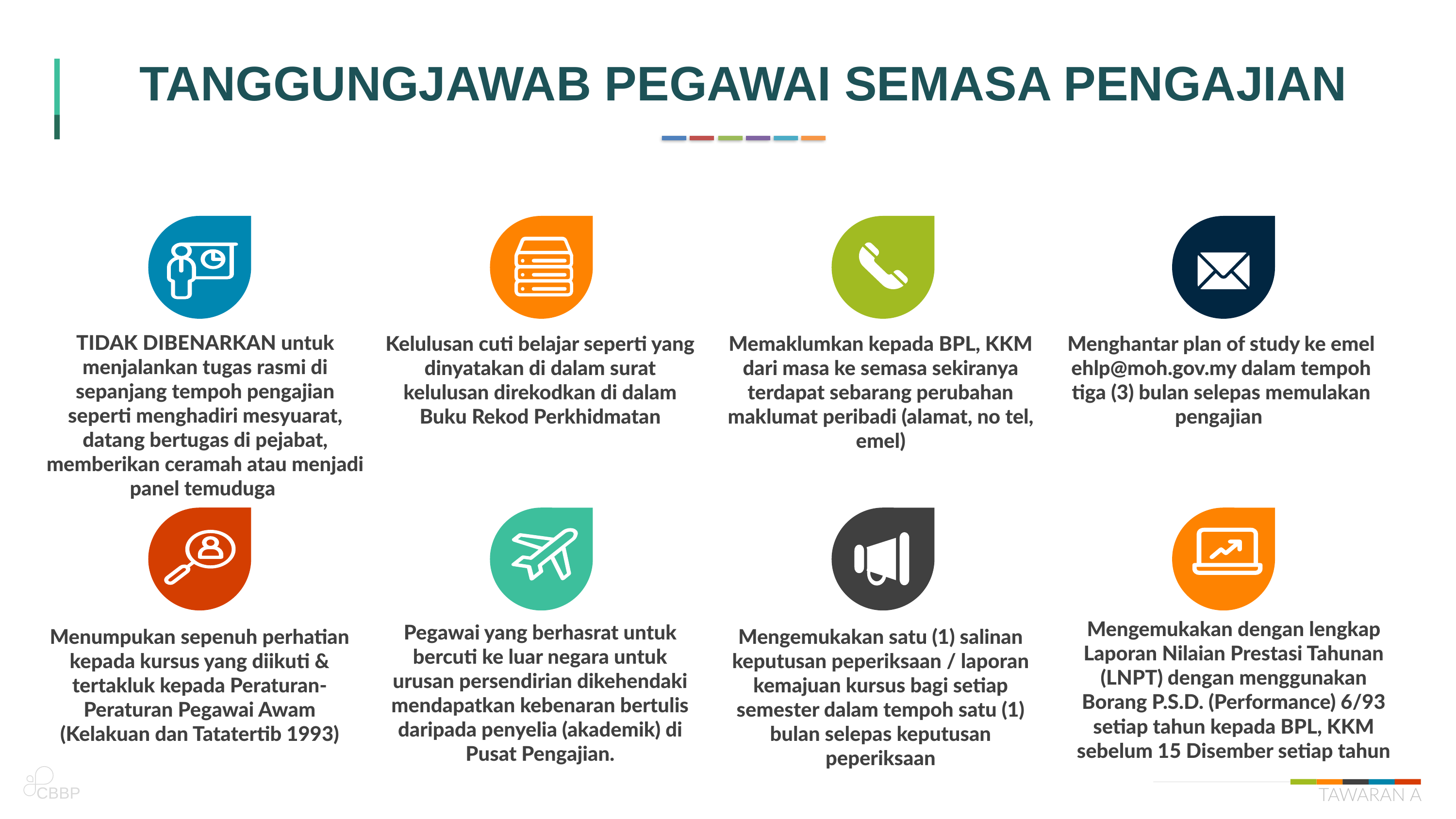

TANGGUNGJAWAB PEGAWAI SEMASA PENGAJIAN

Kelulusan cuti belajar seperti yang dinyatakan di dalam surat kelulusan direkodkan di dalam Buku Rekod Perkhidmatan

Menghantar plan of study ke emel ehlp@moh.gov.my dalam tempoh tiga (3) bulan selepas memulakan pengajian

Memaklumkan kepada BPL, KKM dari masa ke semasa sekiranya terdapat sebarang perubahan maklumat peribadi (alamat, no tel, emel)

TIDAK DIBENARKAN untuk menjalankan tugas rasmi di sepanjang tempoh pengajian seperti menghadiri mesyuarat, datang bertugas di pejabat, memberikan ceramah atau menjadi panel temuduga

Menumpukan sepenuh perhatian kepada kursus yang diikuti & tertakluk kepada Peraturan-Peraturan Pegawai Awam (Kelakuan dan Tatatertib 1993)

Mengemukakan dengan lengkap Laporan Nilaian Prestasi Tahunan (LNPT) dengan menggunakan Borang P.S.D. (Performance) 6/93 setiap tahun kepada BPL, KKM sebelum 15 Disember setiap tahun

Mengemukakan satu (1) salinan keputusan peperiksaan / laporan kemajuan kursus bagi setiap semester dalam tempoh satu (1) bulan selepas keputusan peperiksaan

Pegawai yang berhasrat untuk bercuti ke luar negara untuk urusan persendirian dikehendaki mendapatkan kebenaran bertulis daripada penyelia (akademik) di Pusat Pengajian.

CBBP
TAWARAN A